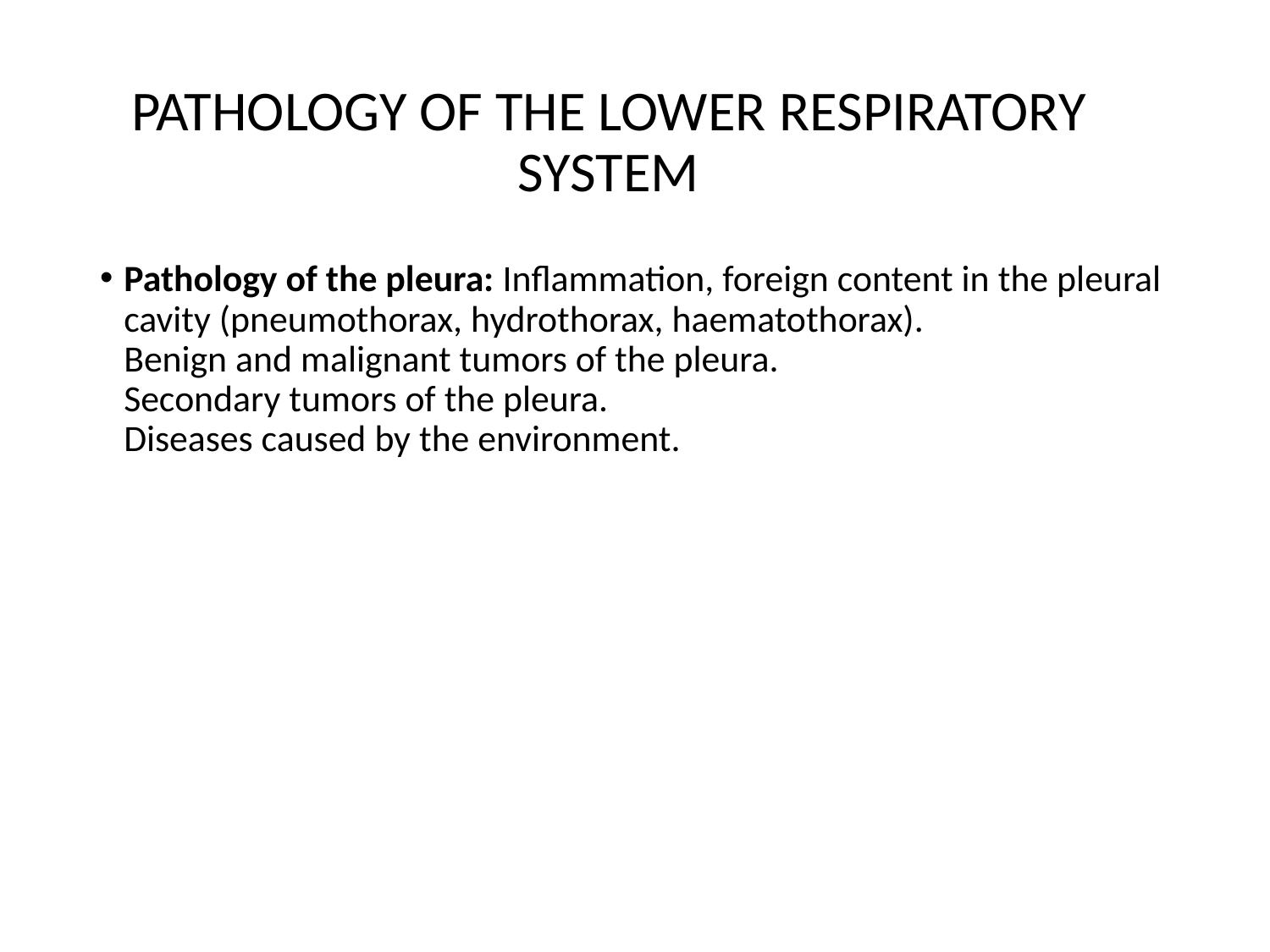

# PATHOLOGY OF THE LOWER RESPIRATORY SYSTEM
Pathology of the pleura: Inflammation, foreign content in the pleural cavity (pneumothorax, hydrothorax, haematothorax).                   Benign and malignant tumors of the pleura.                                 Secondary tumors of the pleura.                                                          Diseases caused by the environment.